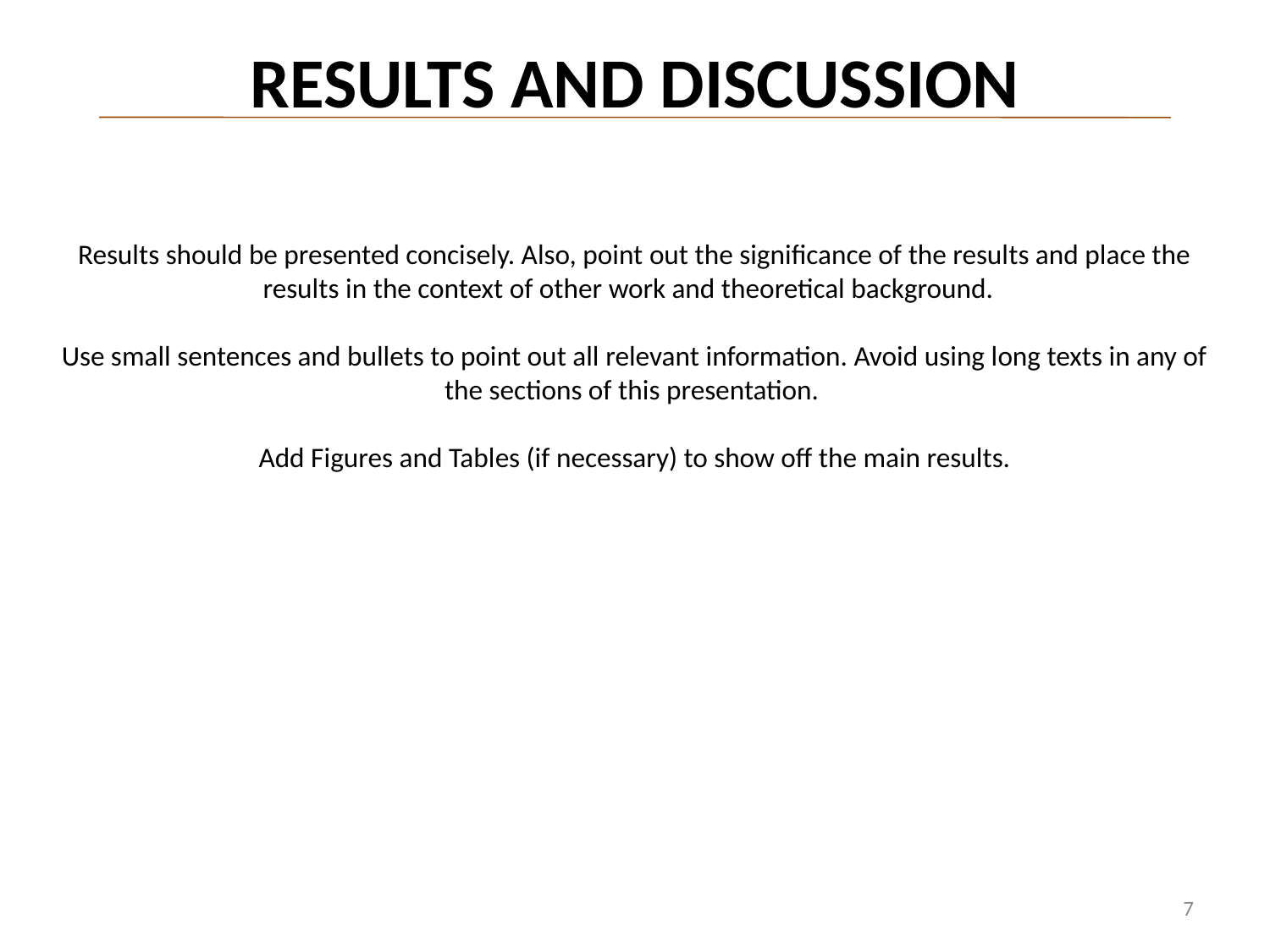

# RESULTS AND DISCUSSION

Results should be presented concisely. Also, point out the significance of the results and place the results in the context of other work and theoretical background.

Use small sentences and bullets to point out all relevant information. Avoid using long texts in any of the sections of this presentation.

Add Figures and Tables (if necessary) to show off the main results.
7